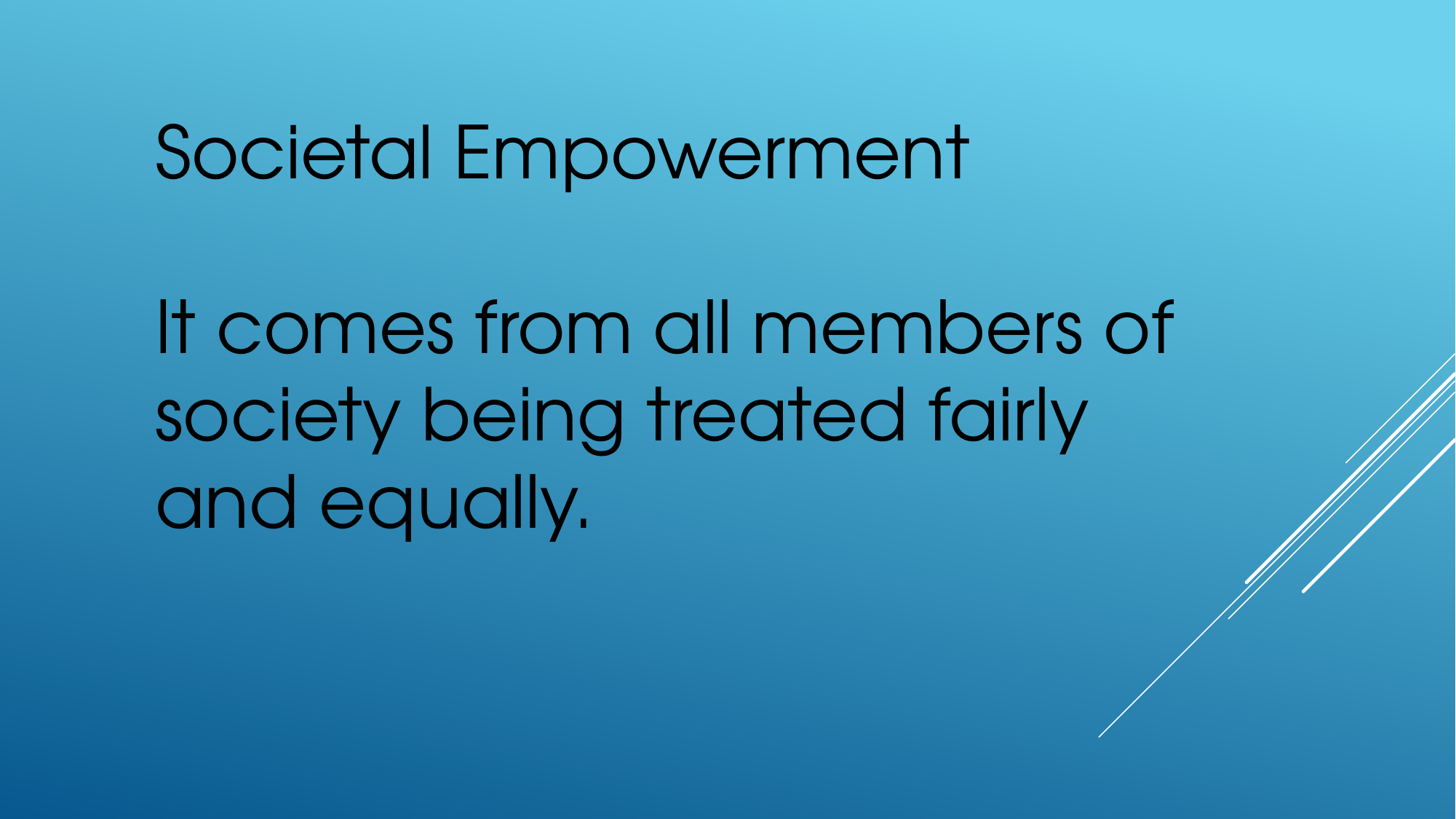

Societal Empowerment

It comes from all members of society being treated fairly and equally.